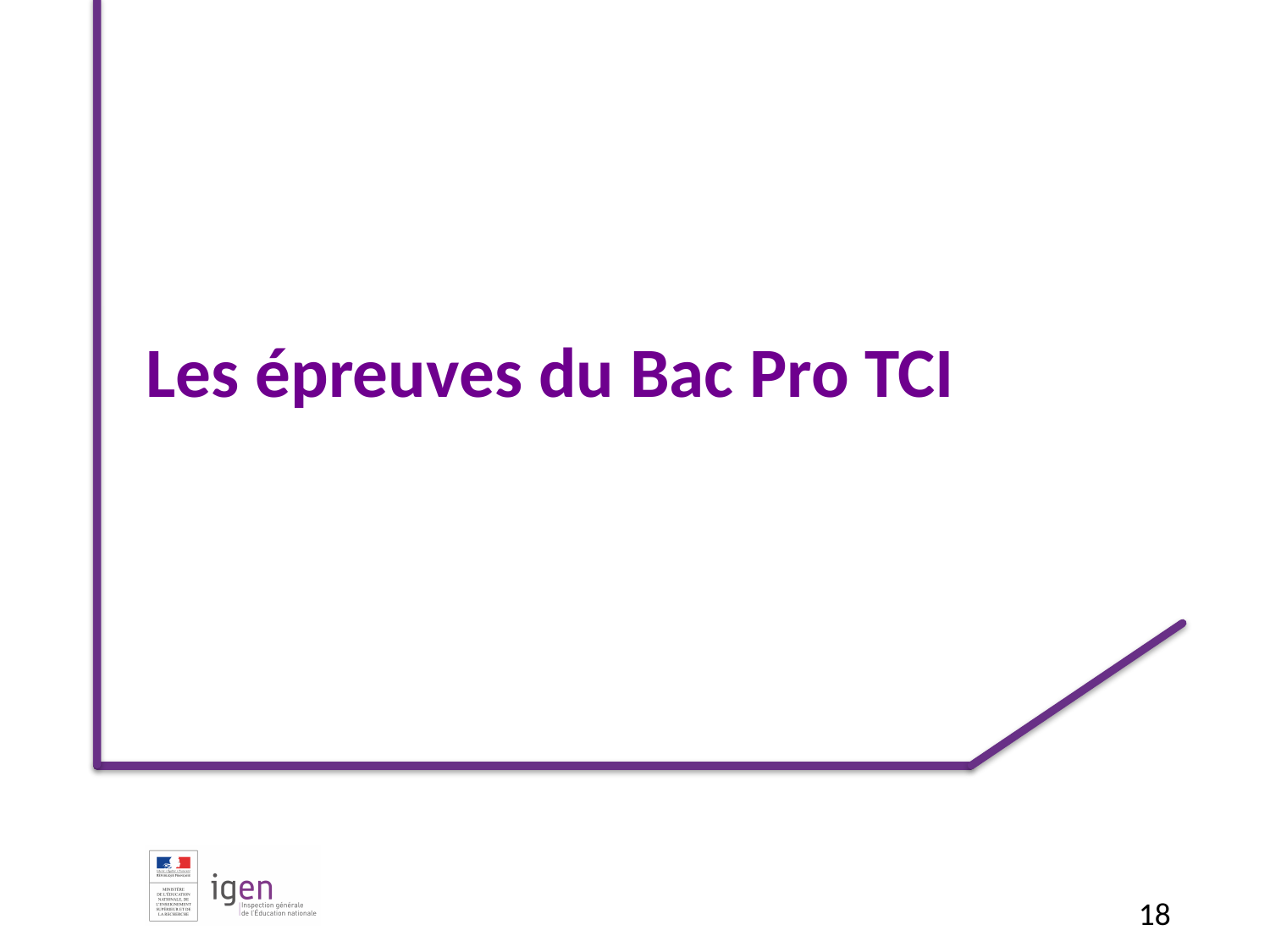

Les épreuves du Bac Pro TCI
18